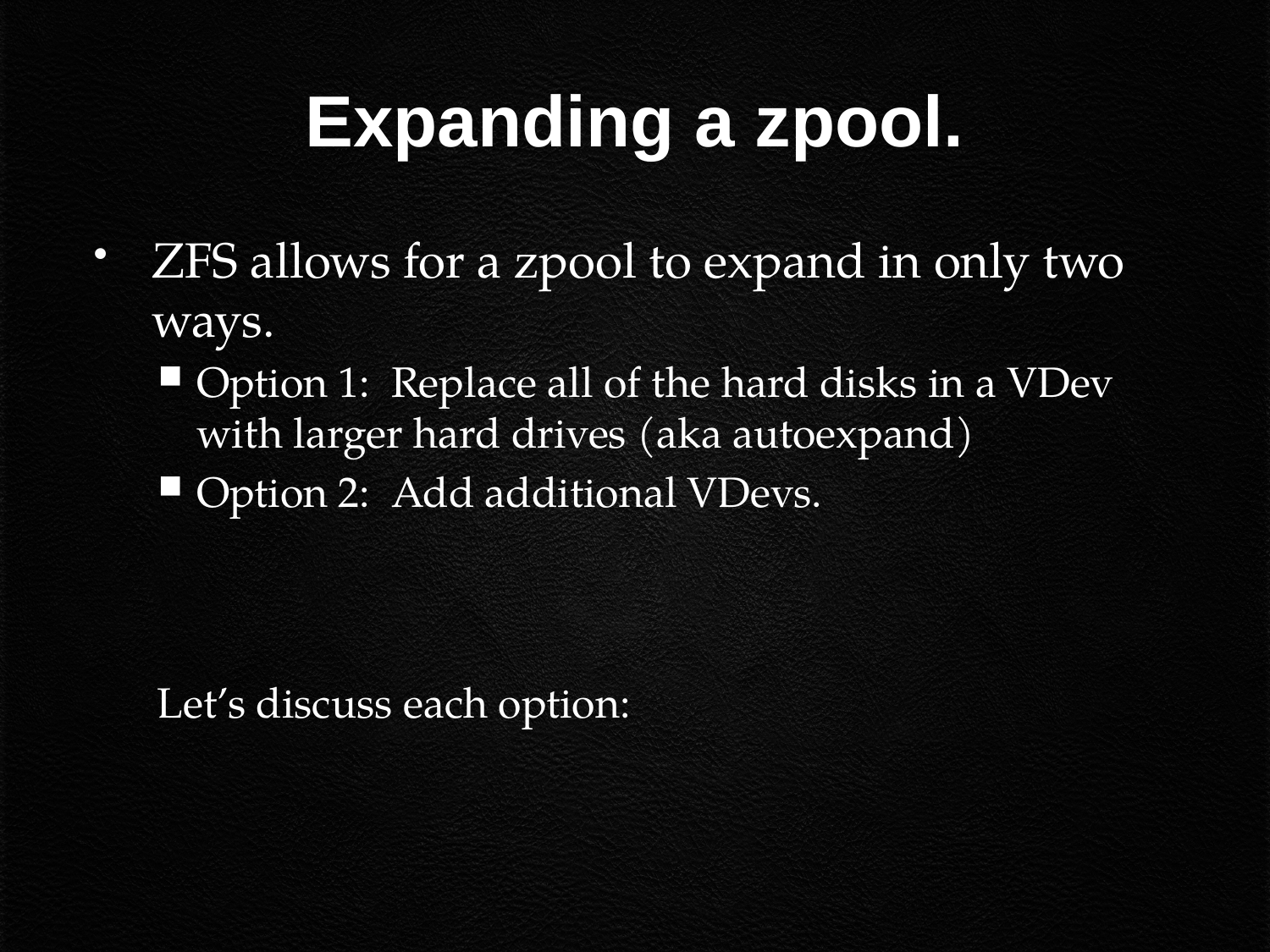

# Expanding a zpool.
ZFS allows for a zpool to expand in only two ways.
Option 1:  Replace all of the hard disks in a VDev with larger hard drives (aka autoexpand)
Option 2:  Add additional VDevs.

Let’s discuss each option: